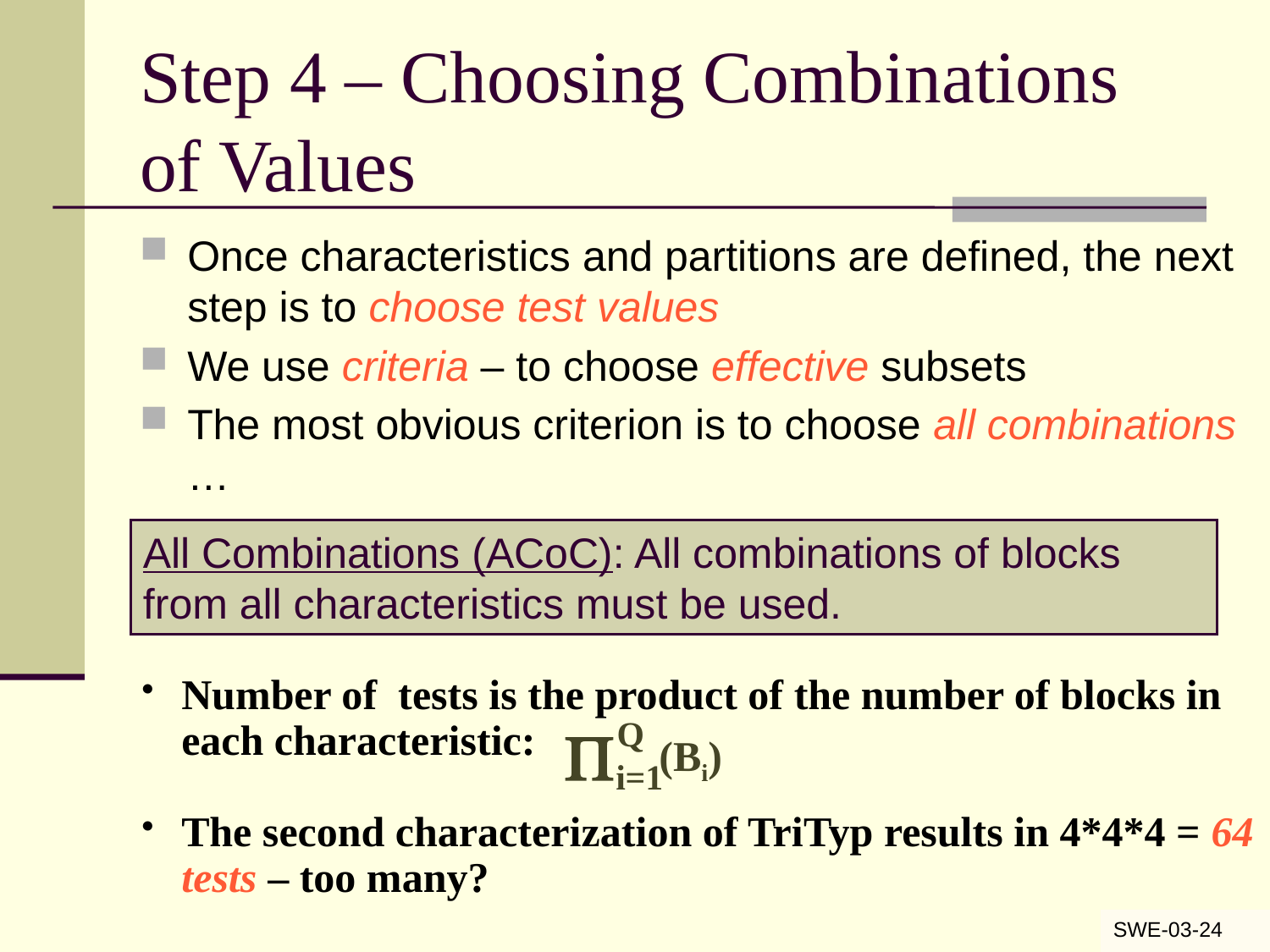

# Step 4 – Choosing Combinations of Values
Once characteristics and partitions are defined, the next step is to choose test values
We use criteria – to choose effective subsets
The most obvious criterion is to choose all combinations …
All Combinations (ACoC): All combinations of blocks from all characteristics must be used.
Number of  tests is the product of the number of blocks in each characteristic:
Q
Π
(Bi)
i=1
The second characterization of TriTyp results in 4*4*4 = 64 tests – too many?